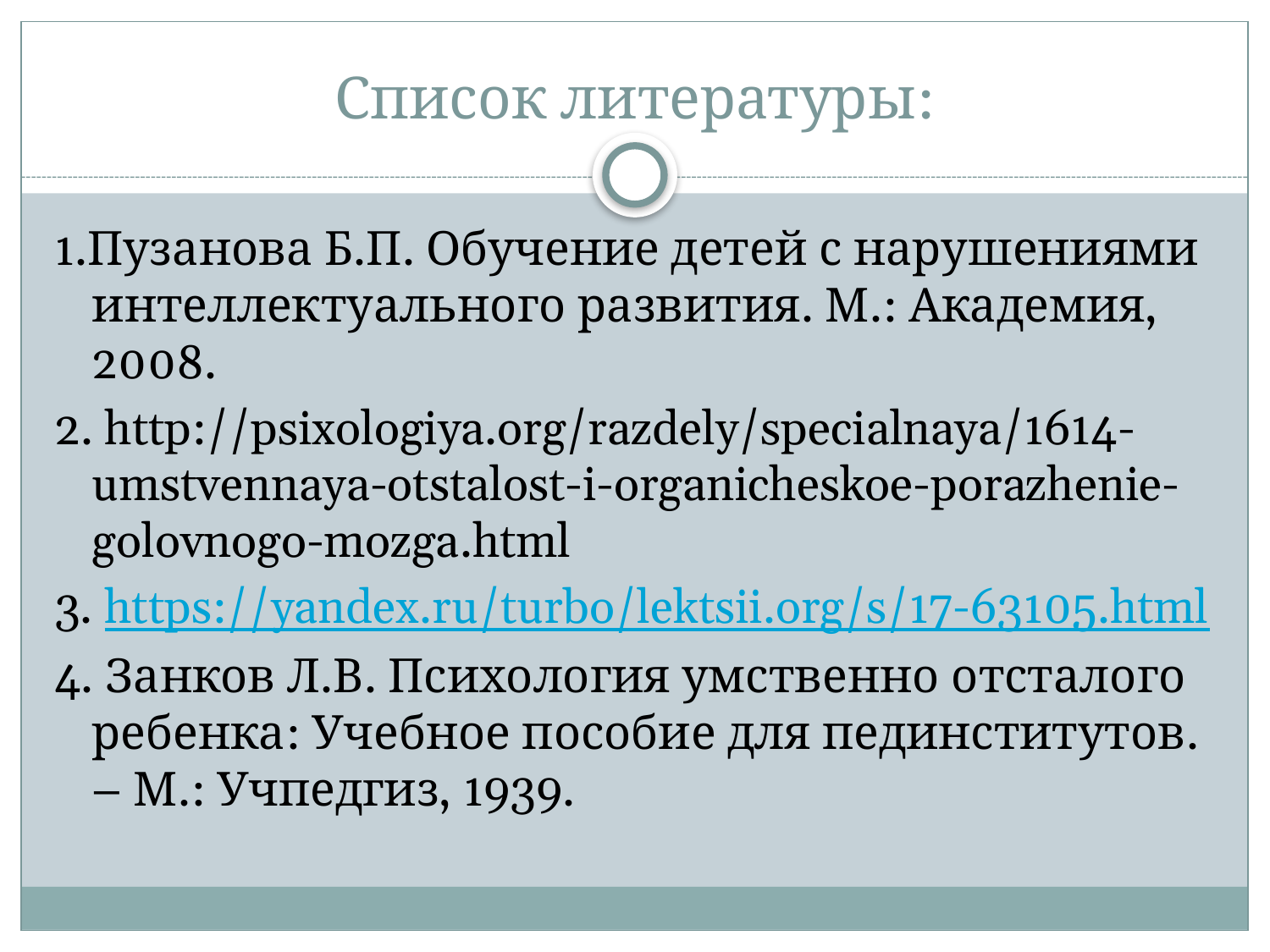

# Список литературы:
1.Пузанова Б.П. Обучение детей с нарушениями интеллектуального развития. М.: Академия, 2008.
2. http://psixologiya.org/razdely/specialnaya/1614-umstvennaya-otstalost-i-organicheskoe-porazhenie-golovnogo-mozga.html
3. https://yandex.ru/turbo/lektsii.org/s/17-63105.html
4. Занков Л.В. Психология умственно отсталого ребенка: Учебное пособие для пединститутов. – М.: Учпедгиз, 1939.